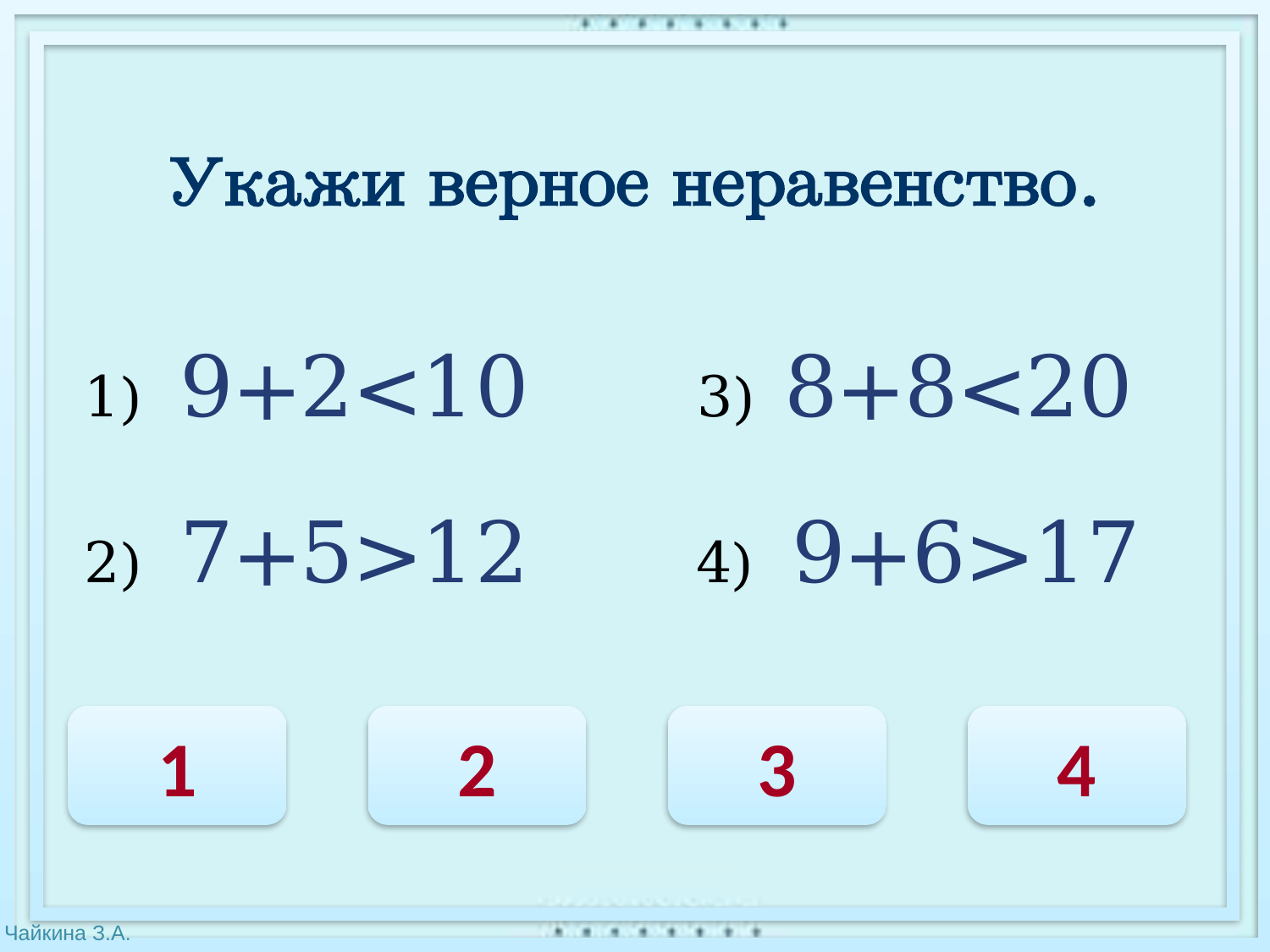

Укажи верное неравенство.
1)  9+2<10
3) 8+8<20

2)  7+5>12
4)  9+6>17
1
2
3
4